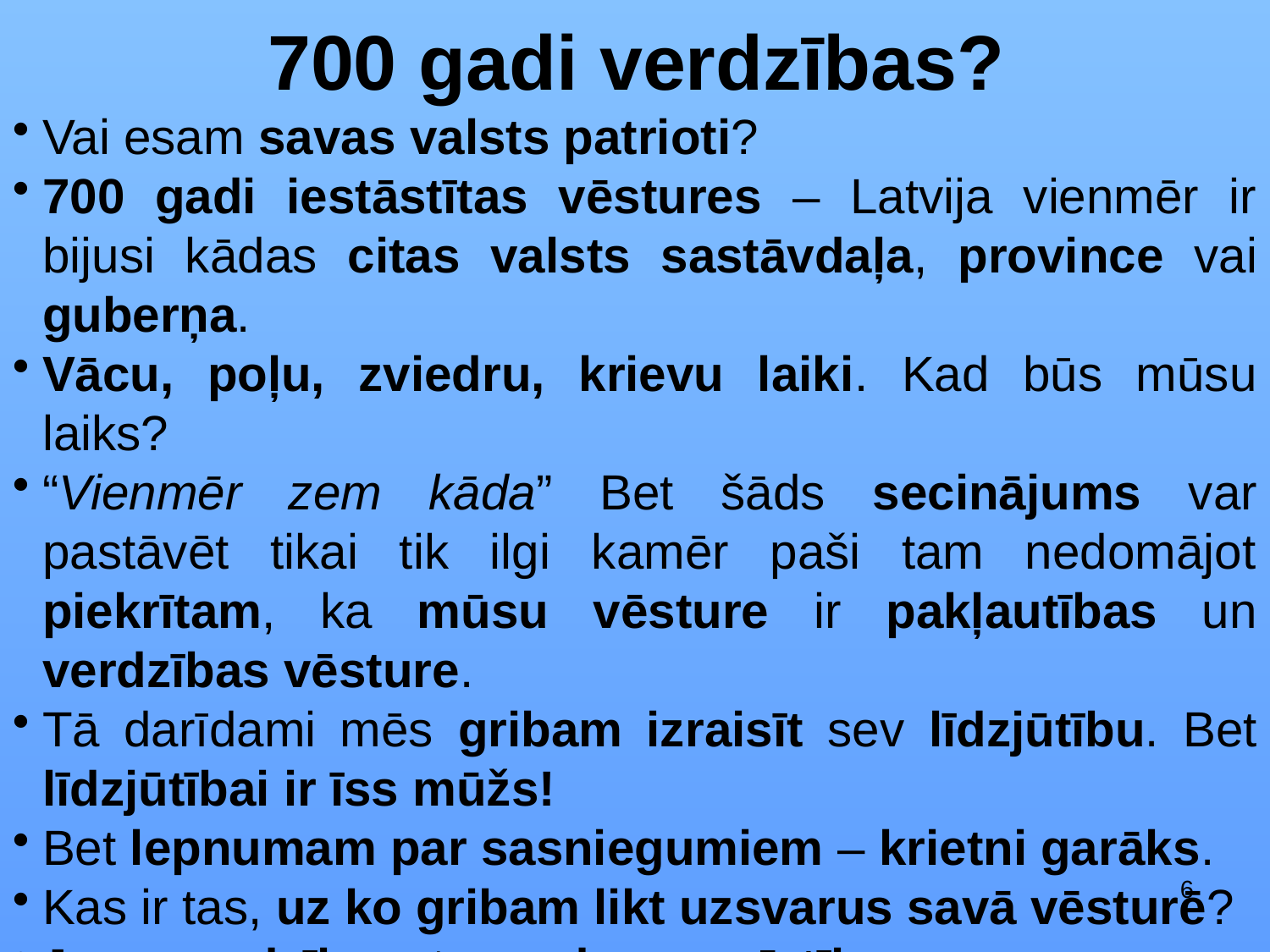

700 gadi verdzības?
Vai esam savas valsts patrioti?
700 gadi iestāstītas vēstures – Latvija vienmēr ir bijusi kādas citas valsts sastāvdaļa, province vai guberņa.
Vācu, poļu, zviedru, krievu laiki. Kad būs mūsu laiks?
“Vienmēr zem kāda” Bet šāds secinājums var pastāvēt tikai tik ilgi kamēr paši tam nedomājot piekrītam, ka mūsu vēsture ir pakļautības un verdzības vēsture.
Tā darīdami mēs gribam izraisīt sev līdzjūtību. Bet līdzjūtībai ir īss mūžs!
Bet lepnumam par sasniegumiem – krietni garāks.
Kas ir tas, uz ko gribam likt uzsvarus savā vēsturē?
Ja uz verdzību – tas rada mazvērtību.
Ja uz latviešu neticamo uzvaras stāstu 1919.g. – tas rada patriotismu.
6